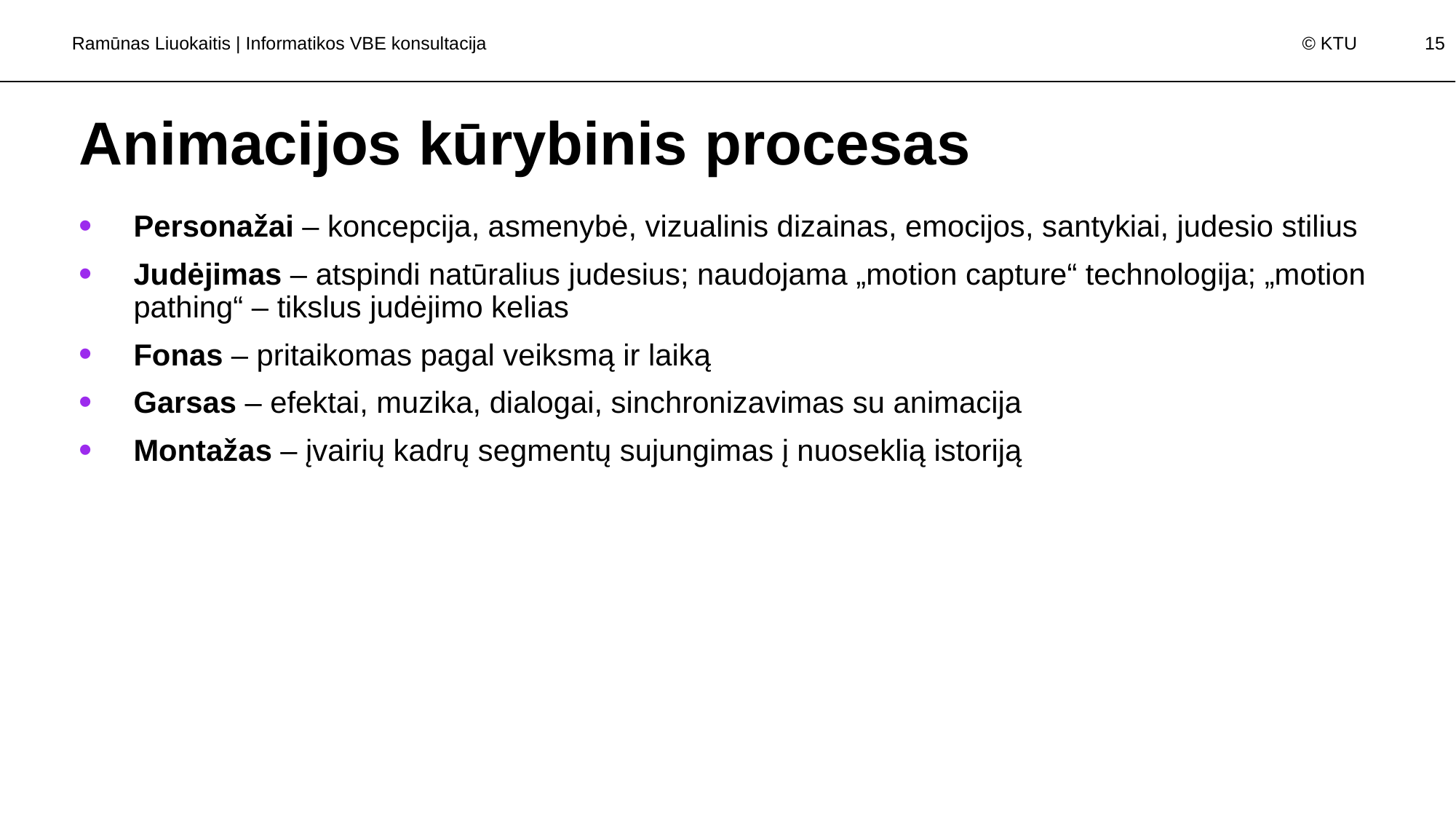

Ramūnas Liuokaitis | Informatikos VBE konsultacija
# Animacijos kūrybinis procesas
Personažai – koncepcija, asmenybė, vizualinis dizainas, emocijos, santykiai, judesio stilius
Judėjimas – atspindi natūralius judesius; naudojama „motion capture“ technologija; „motion pathing“ – tikslus judėjimo kelias
Fonas – pritaikomas pagal veiksmą ir laiką
Garsas – efektai, muzika, dialogai, sinchronizavimas su animacija
Montažas – įvairių kadrų segmentų sujungimas į nuoseklią istoriją